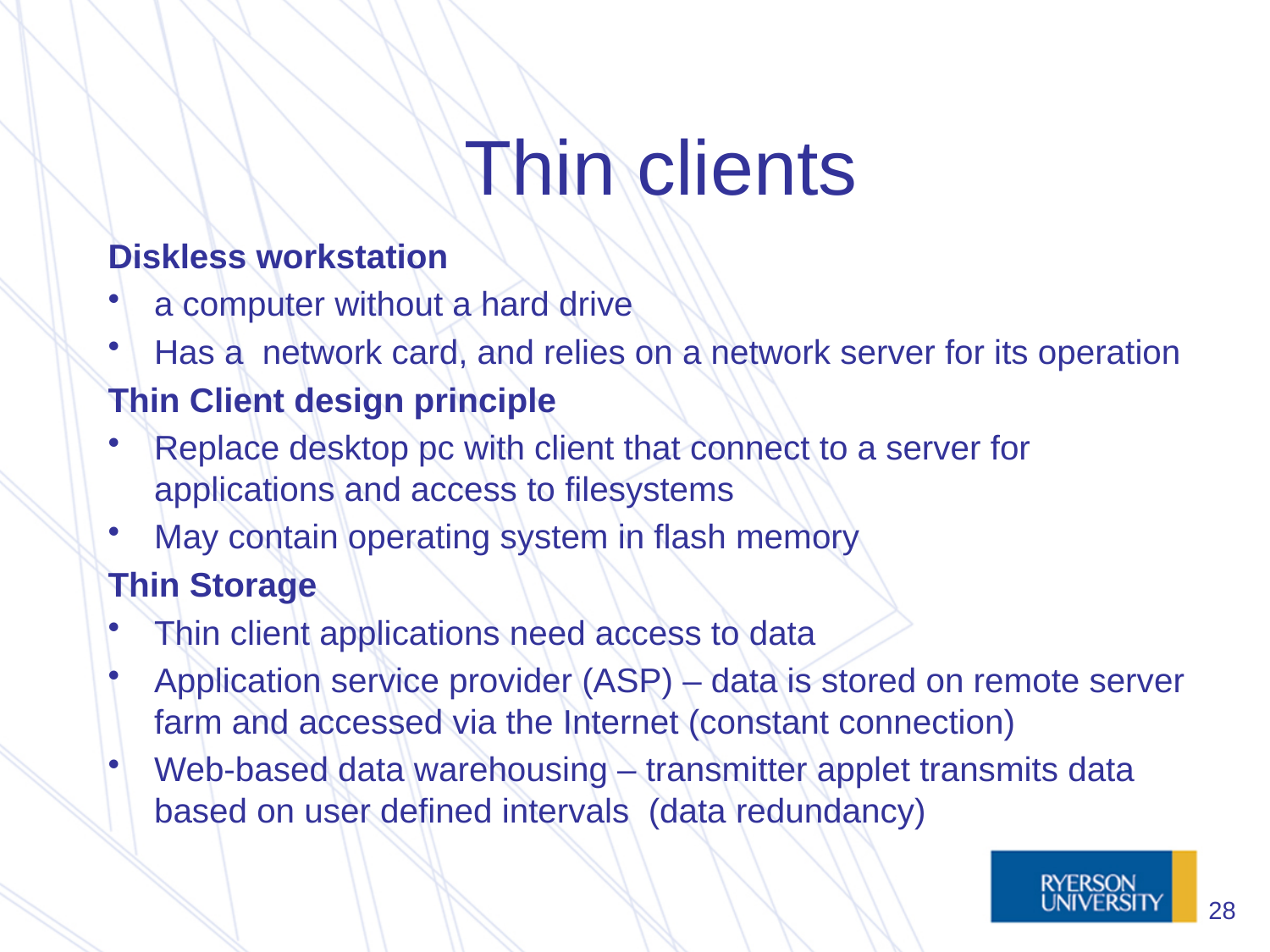

# Thin clients
Diskless workstation
a computer without a hard drive
Has a  network card, and relies on a network server for its operation
Thin Client design principle
Replace desktop pc with client that connect to a server for applications and access to filesystems
May contain operating system in flash memory
Thin Storage
Thin client applications need access to data
Application service provider (ASP) – data is stored on remote server farm and accessed via the Internet (constant connection)
Web-based data warehousing – transmitter applet transmits data based on user defined intervals  (data redundancy)
28